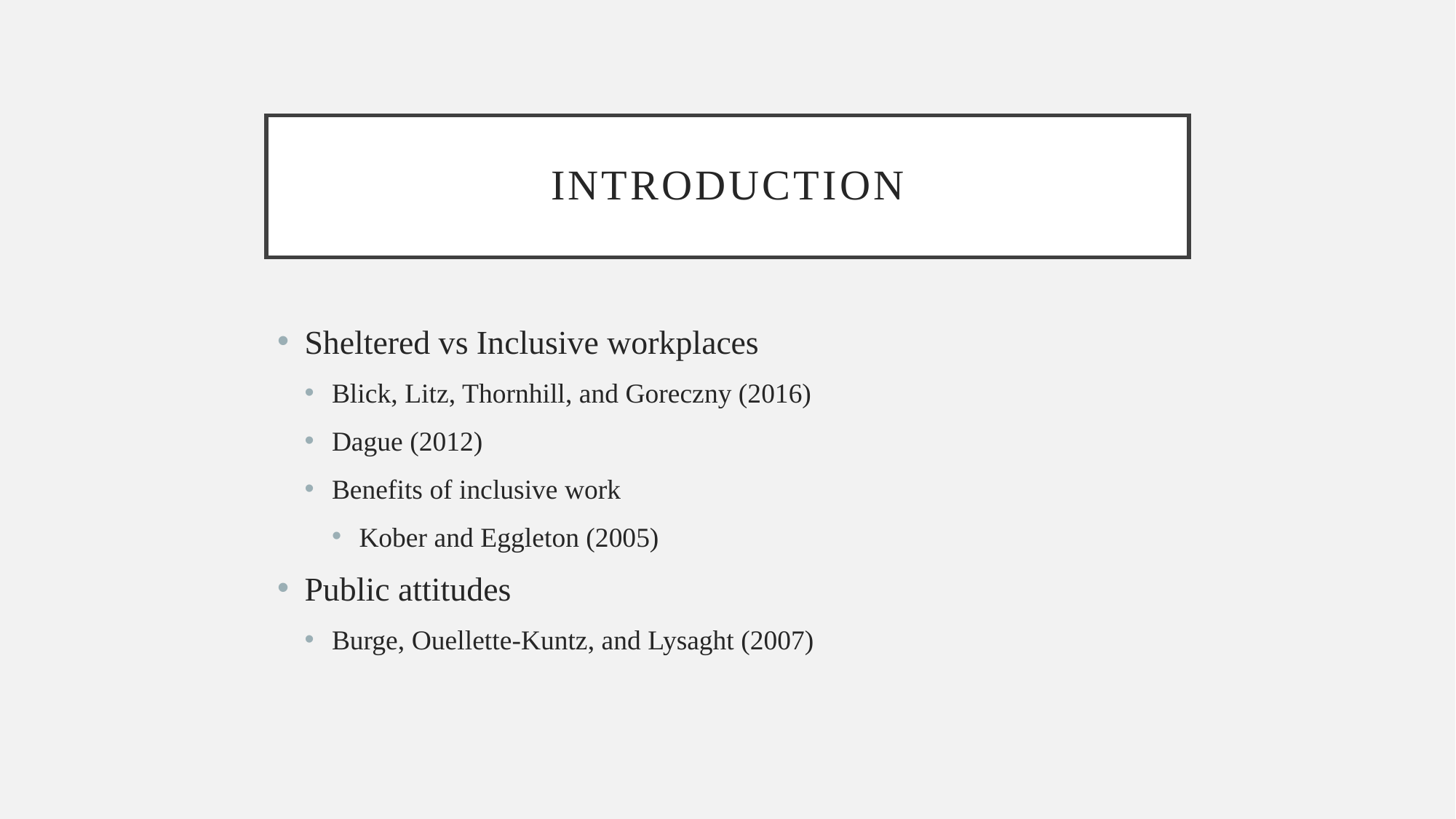

# introduction
Sheltered vs Inclusive workplaces
Blick, Litz, Thornhill, and Goreczny (2016)
Dague (2012)
Benefits of inclusive work
Kober and Eggleton (2005)
Public attitudes
Burge, Ouellette-Kuntz, and Lysaght (2007)